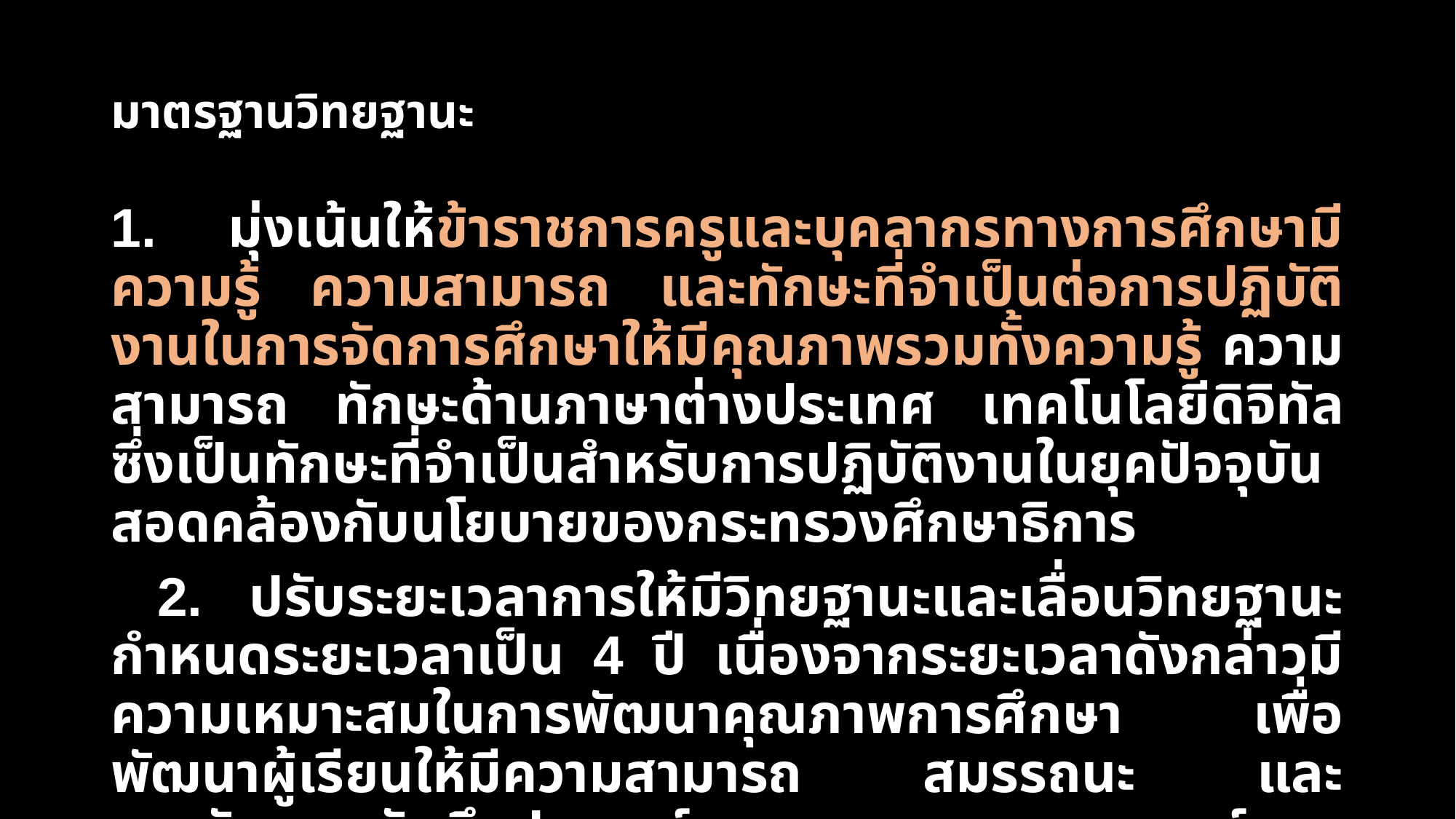

# มาตรฐานวิทยฐานะ
1. มุ่งเน้นให้ข้าราชการครูและบุคลากรทางการศึกษามีความรู้ ความสามารถ และทักษะที่จำเป็นต่อการปฏิบัติงานในการจัดการศึกษาให้มีคุณภาพรวมทั้งความรู้ ความสามารถ ทักษะด้านภาษาต่างประเทศ เทคโนโลยีดิจิทัล ซึ่งเป็นทักษะที่จำเป็นสำหรับการปฏิบัติงานในยุคปัจจุบัน สอดคล้องกับนโยบายของกระทรวงศึกษาธิการ
 2. ปรับระยะเวลาการให้มีวิทยฐานะและเลื่อนวิทยฐานะ กำหนดระยะเวลาเป็น 4 ปี เนื่องจากระยะเวลาดังกล่าวมีความเหมาะสมในการพัฒนาคุณภาพการศึกษา เพื่อพัฒนาผู้เรียนให้มีความสามารถ สมรรถนะ และคุณลักษณะอันพึงประสงค์ ตามเจตนารมณ์ของกฎหมายและยุทธศาสตร์การพัฒนาประเทศ ประกอบกับหลักของวาระการดำรงตำแหน่งกำหนดให้อยู่ในวาระในวาระ 4 ปี เพื่อให้เกิดความต่อเนื่องในการปฏิบัติงาน และการบริหารจัดการ